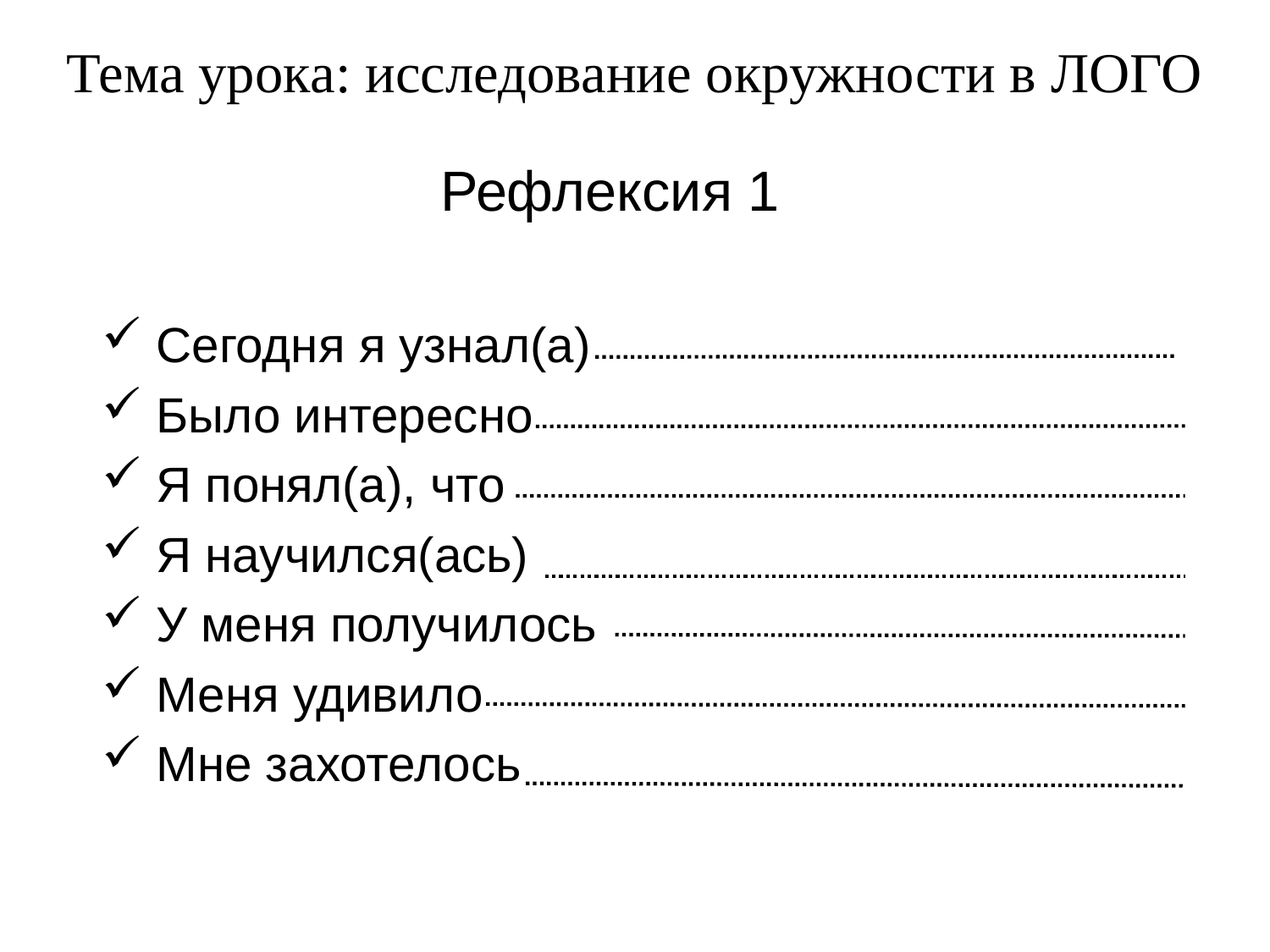

Тема урока: исследование окружности в ЛОГО
Рефлексия 1
 Сегодня я узнал(а)
 Было интересно
 Я понял(а), что
 Я научился(ась)
 У меня получилось
 Меня удивило
 Мне захотелось